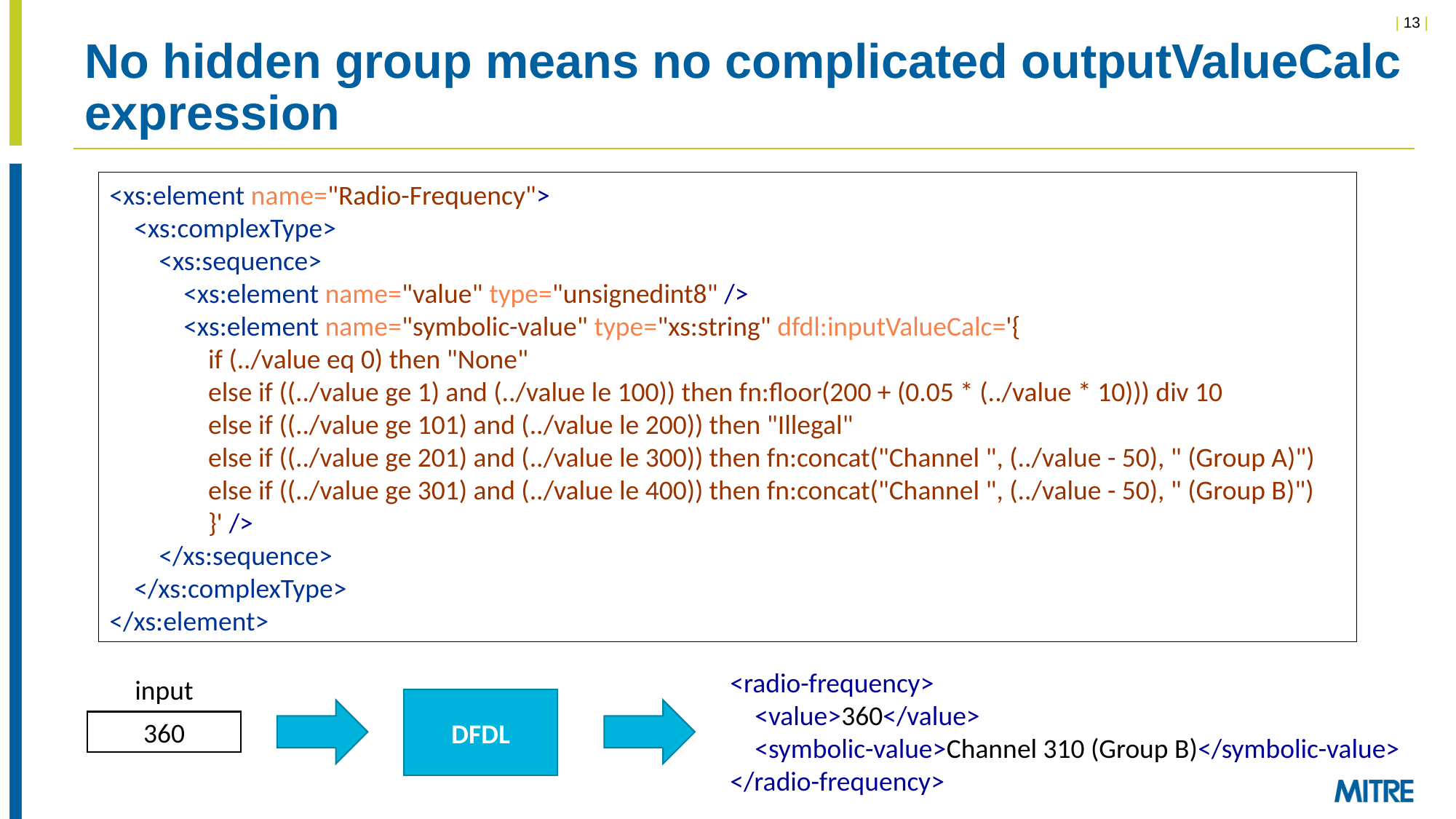

# No hidden group means no complicated outputValueCalc expression
<xs:element name="Radio-Frequency">
    <xs:complexType>
        <xs:sequence>
            <xs:element name="value" type="unsignedint8" />
            <xs:element name="symbolic-value" type="xs:string" dfdl:inputValueCalc='{
                if (../value eq 0) then "None"
                else if ((../value ge 1) and (../value le 100)) then fn:floor(200 + (0.05 * (../value * 10))) div 10
                else if ((../value ge 101) and (../value le 200)) then "Illegal"
                else if ((../value ge 201) and (../value le 300)) then fn:concat("Channel ", (../value - 50), " (Group A)")
                else if ((../value ge 301) and (../value le 400)) then fn:concat("Channel ", (../value - 50), " (Group B)")
                }' />
        </xs:sequence>
    </xs:complexType>
</xs:element>
<radio-frequency>
    <value>360</value>
    <symbolic-value>Channel 310 (Group B)</symbolic-value>
</radio-frequency>
input
DFDL

360